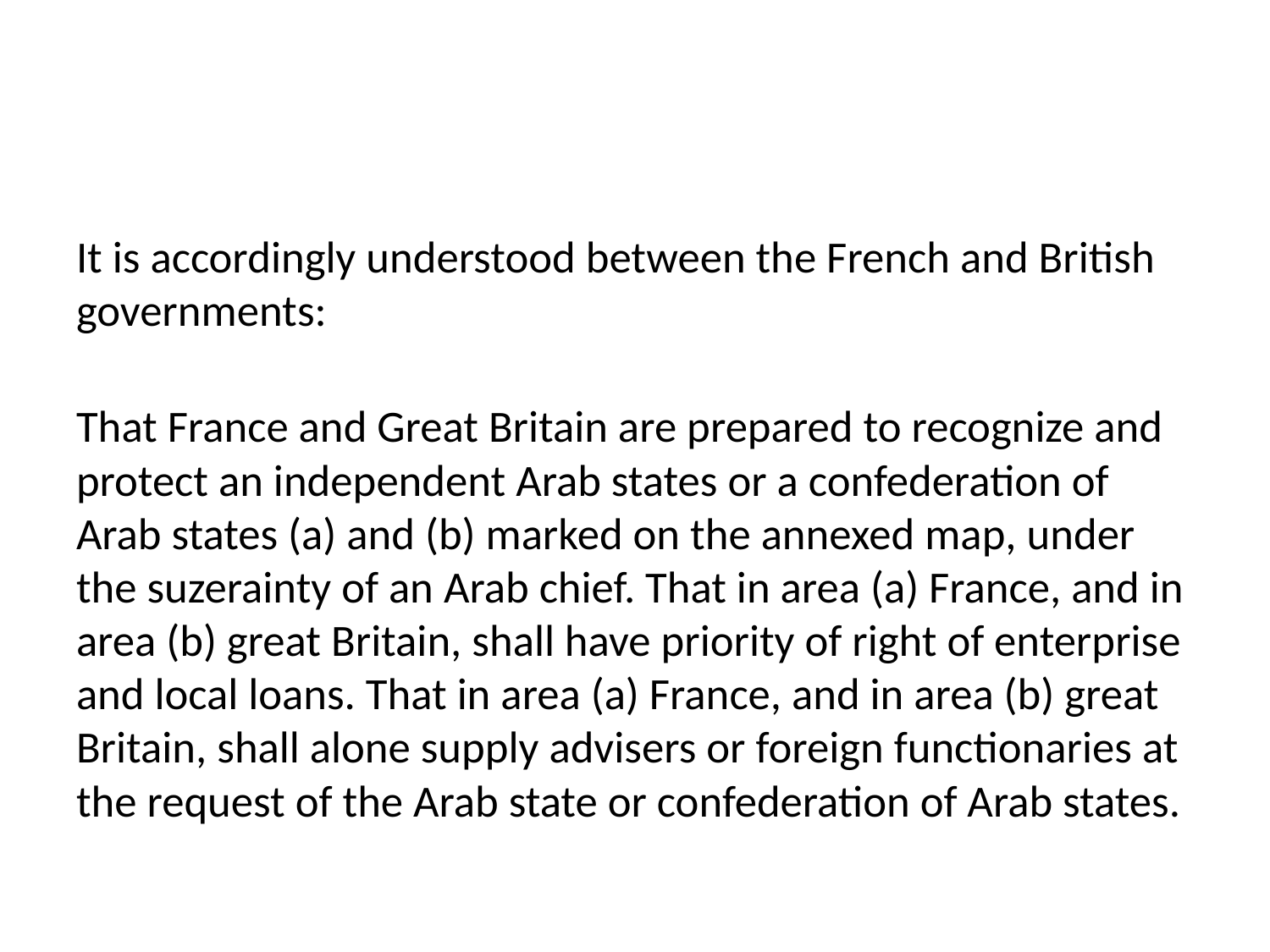

It is accordingly understood between the French and British governments:
That France and Great Britain are prepared to recognize and protect an independent Arab states or a confederation of Arab states (a) and (b) marked on the annexed map, under the suzerainty of an Arab chief. That in area (a) France, and in area (b) great Britain, shall have priority of right of enterprise and local loans. That in area (a) France, and in area (b) great Britain, shall alone supply advisers or foreign functionaries at the request of the Arab state or confederation of Arab states.